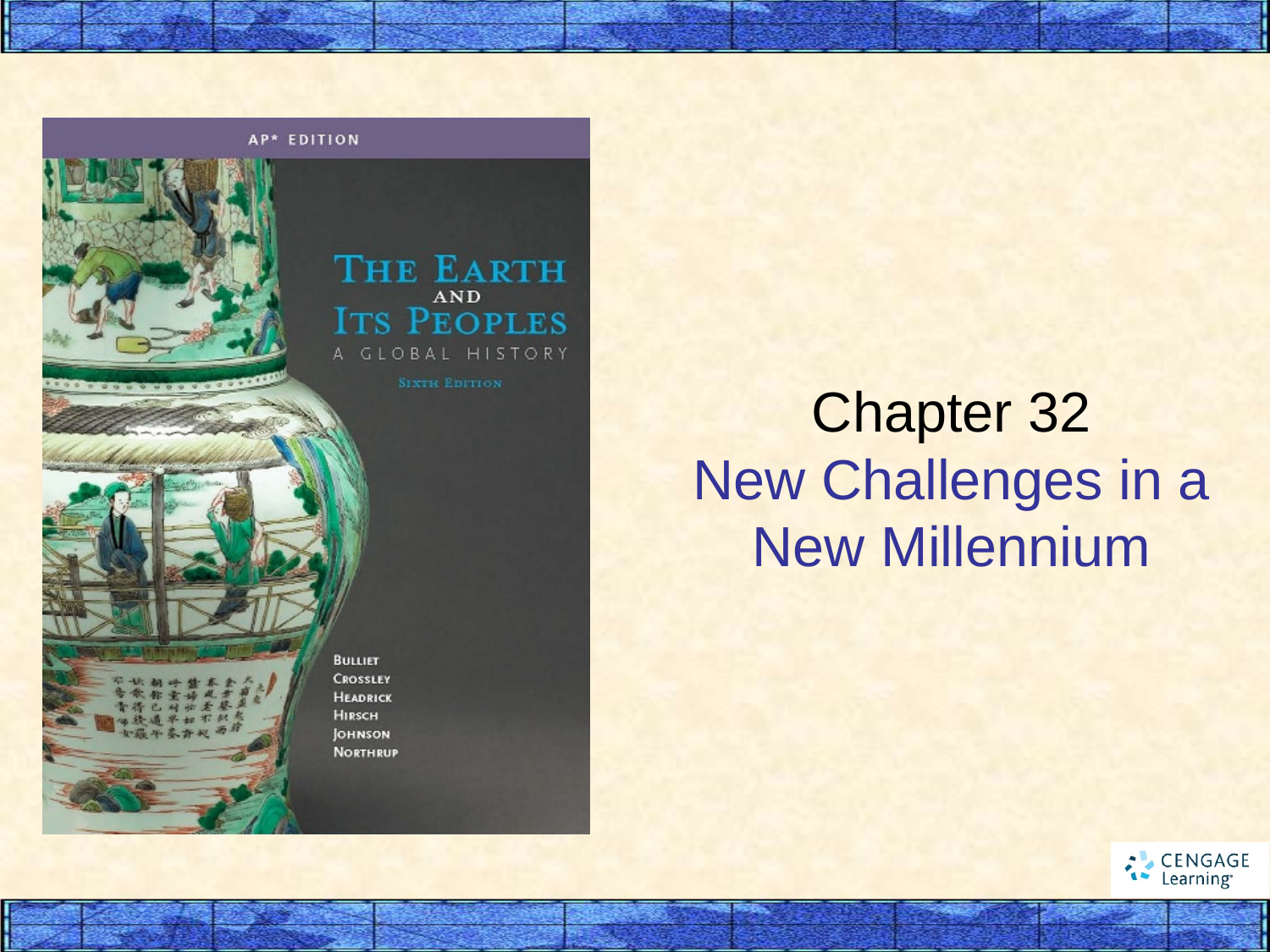

# Chapter 32 New Challenges in a New Millennium